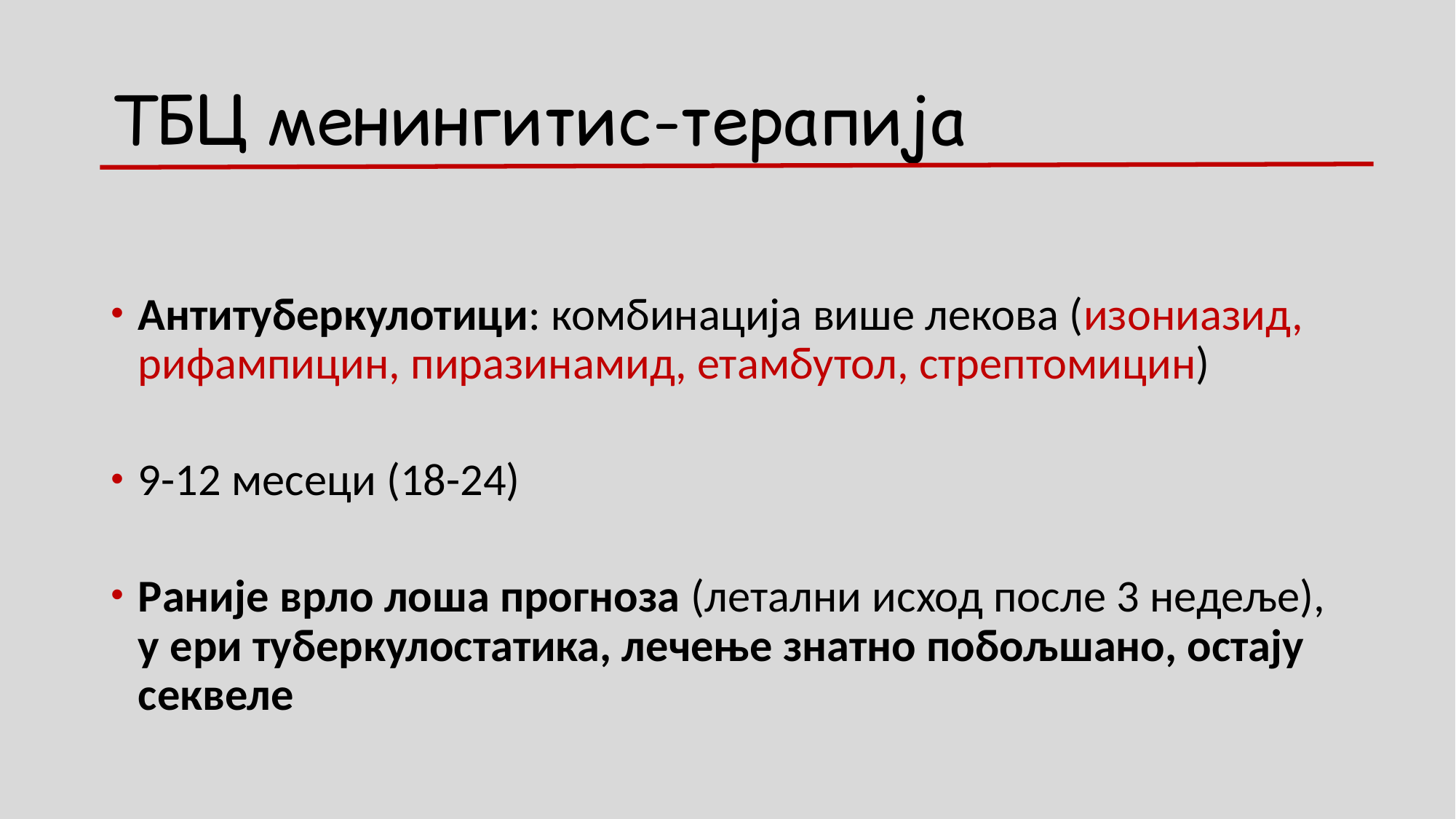

# ТБЦ менингитис-терапија

Антитуберкулотици: комбинација више лекова (изониазид, рифампицин, пиразинамид, етамбутол, стрептомицин)

9-12 месеци (18-24)

Раније врло лоша прогноза (летални исход после 3 недеље), у ери туберкулостатика, лечење знатно побољшано, остају секвеле